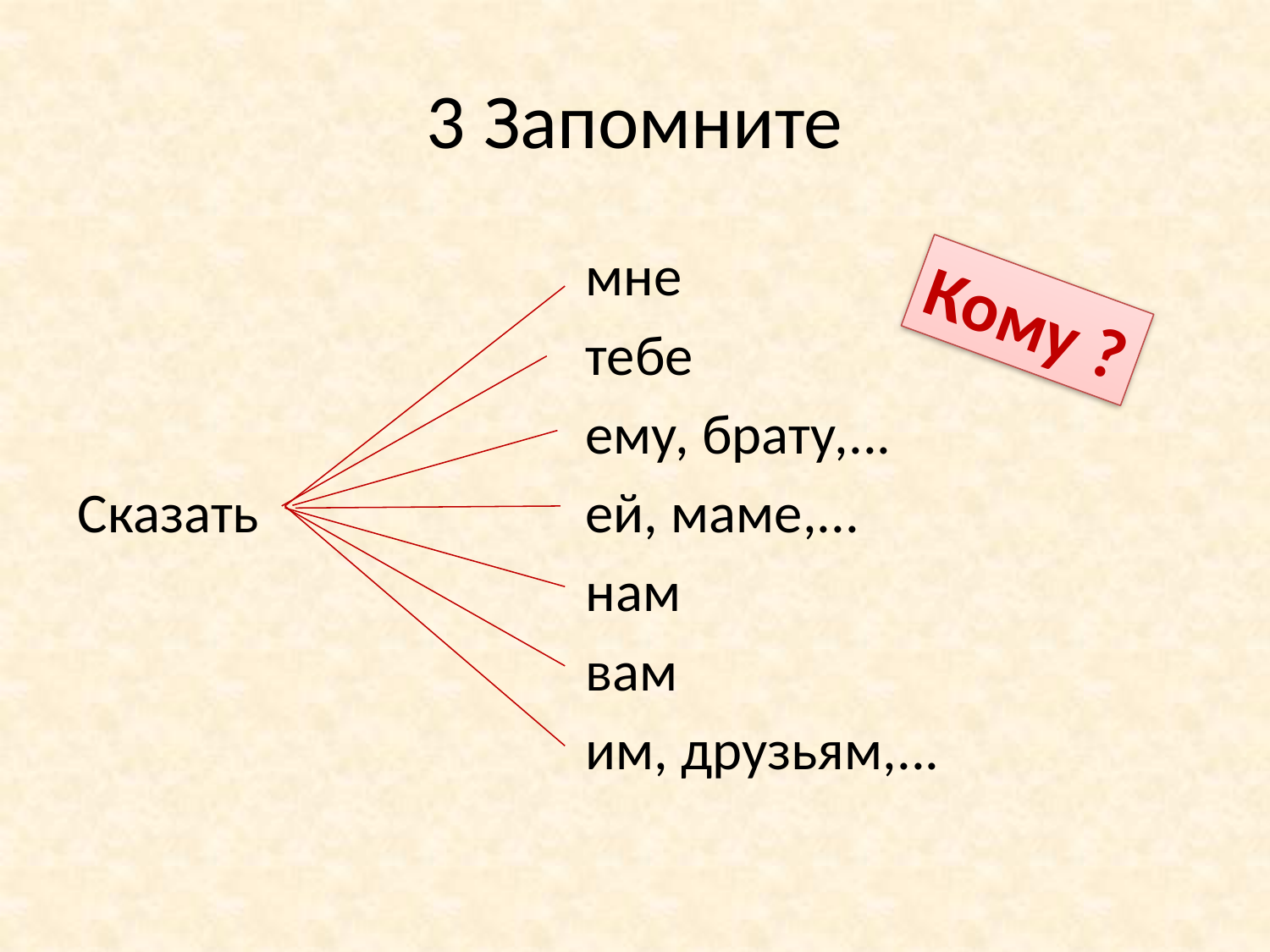

# 3 Запомните
				мне
				тебе
				ему, брату,...
Сказать 			ей, маме,...
				нам
				вам
				им, друзьям,...

Кому ?